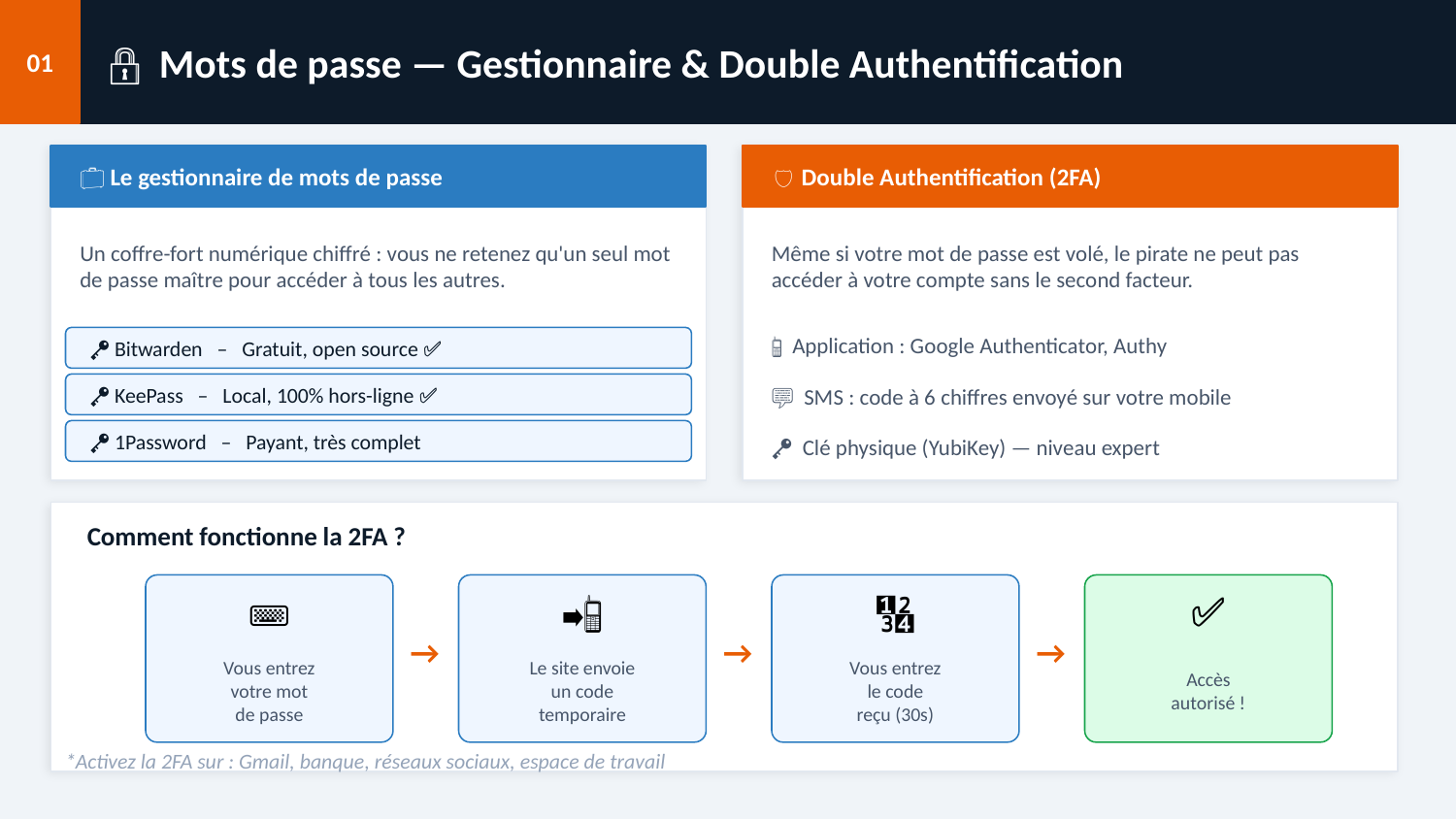

01
🔒  Mots de passe — Gestionnaire & Double Authentification

💼 Le gestionnaire de mots de passe

🛡️ Double Authentification (2FA)
Un coffre-fort numérique chiffré : vous ne retenez qu'un seul mot de passe maître pour accéder à tous les autres.
Même si votre mot de passe est volé, le pirate ne peut pas accéder à votre compte sans le second facteur.
📱  Application : Google Authenticator, Authy

🔑 Bitwarden   –   Gratuit, open source ✅

🔑 KeePass   –   Local, 100% hors-ligne ✅
💬  SMS : code à 6 chiffres envoyé sur votre mobile

🔑 1Password   –   Payant, très complet
🔑  Clé physique (YubiKey) — niveau expert

Comment fonctionne la 2FA ?

⌨️
📲
🔢
✅
→
→
→
Vous entrez
votre mot
de passe
Le site envoie
un code
temporaire
Vous entrez
le code
reçu (30s)
Accès
autorisé !
*Activez la 2FA sur : Gmail, banque, réseaux sociaux, espace de travail